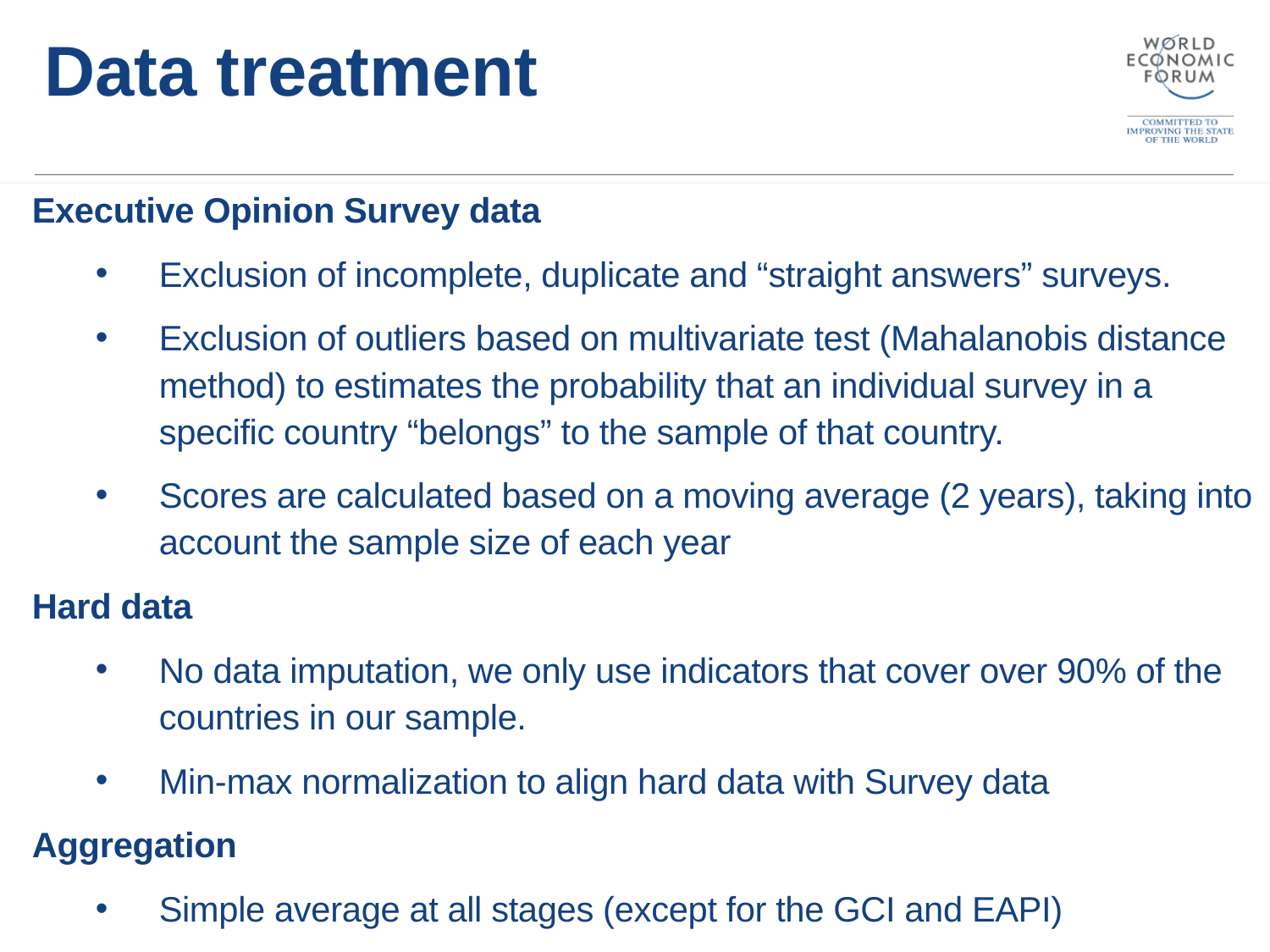

Data treatment

Executive Opinion Survey data
Exclusion of incomplete, duplicate and “straight answers” surveys.
Exclusion of outliers based on multivariate test (Mahalanobis distance method) to estimates the probability that an individual survey in a specific country “belongs” to the sample of that country.
Scores are calculated based on a moving average (2 years), taking into account the sample size of each year
Hard data
No data imputation, we only use indicators that cover over 90% of the countries in our sample.
Min-max normalization to align hard data with Survey data
Aggregation
Simple average at all stages (except for the GCI and EAPI)